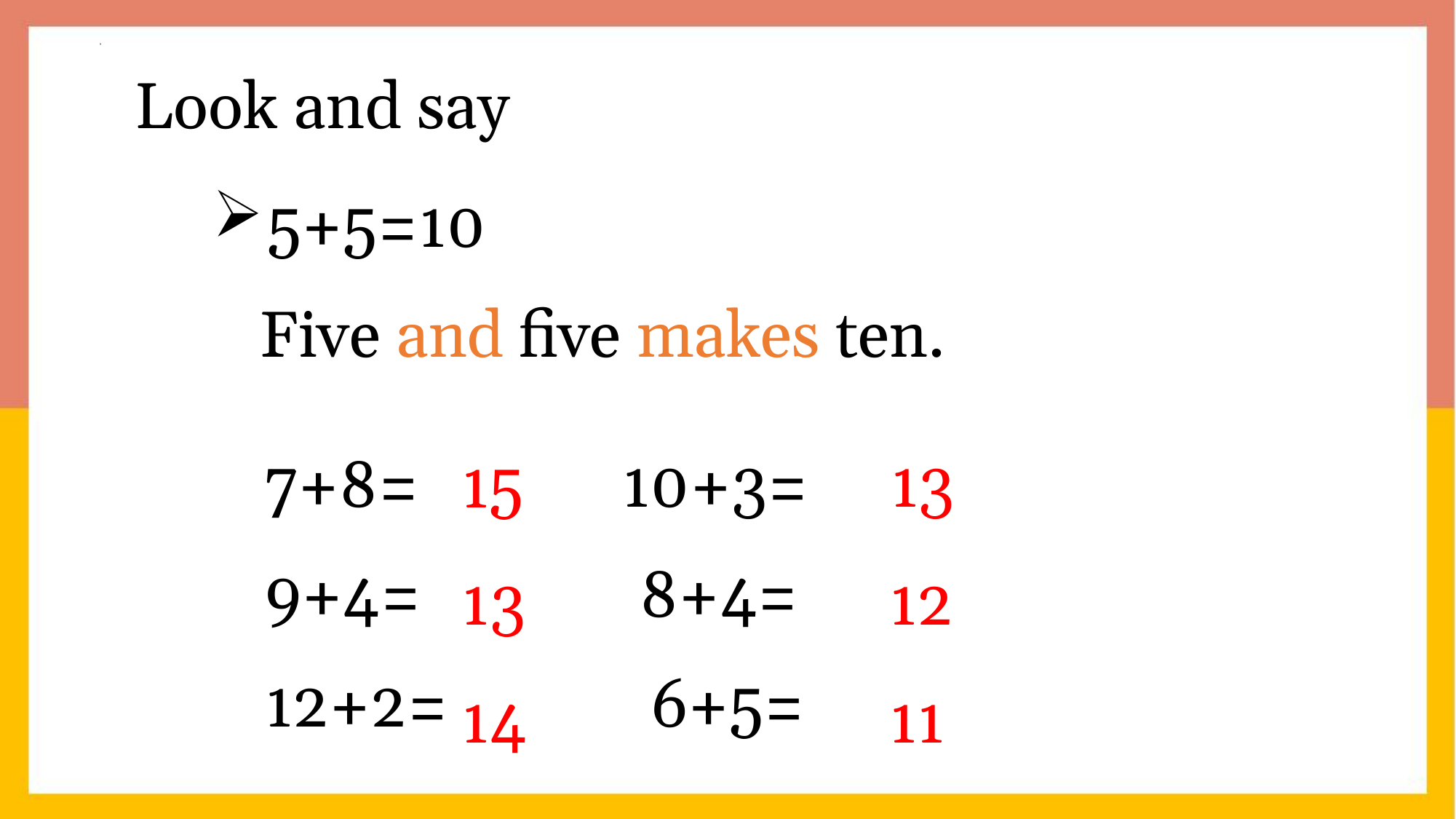

Look and say
5+5=10
   Five and five makes ten.
7+8=             10+3=
9+4=              8+4=
12+2=             6+5=
13
15
13
12
14
11